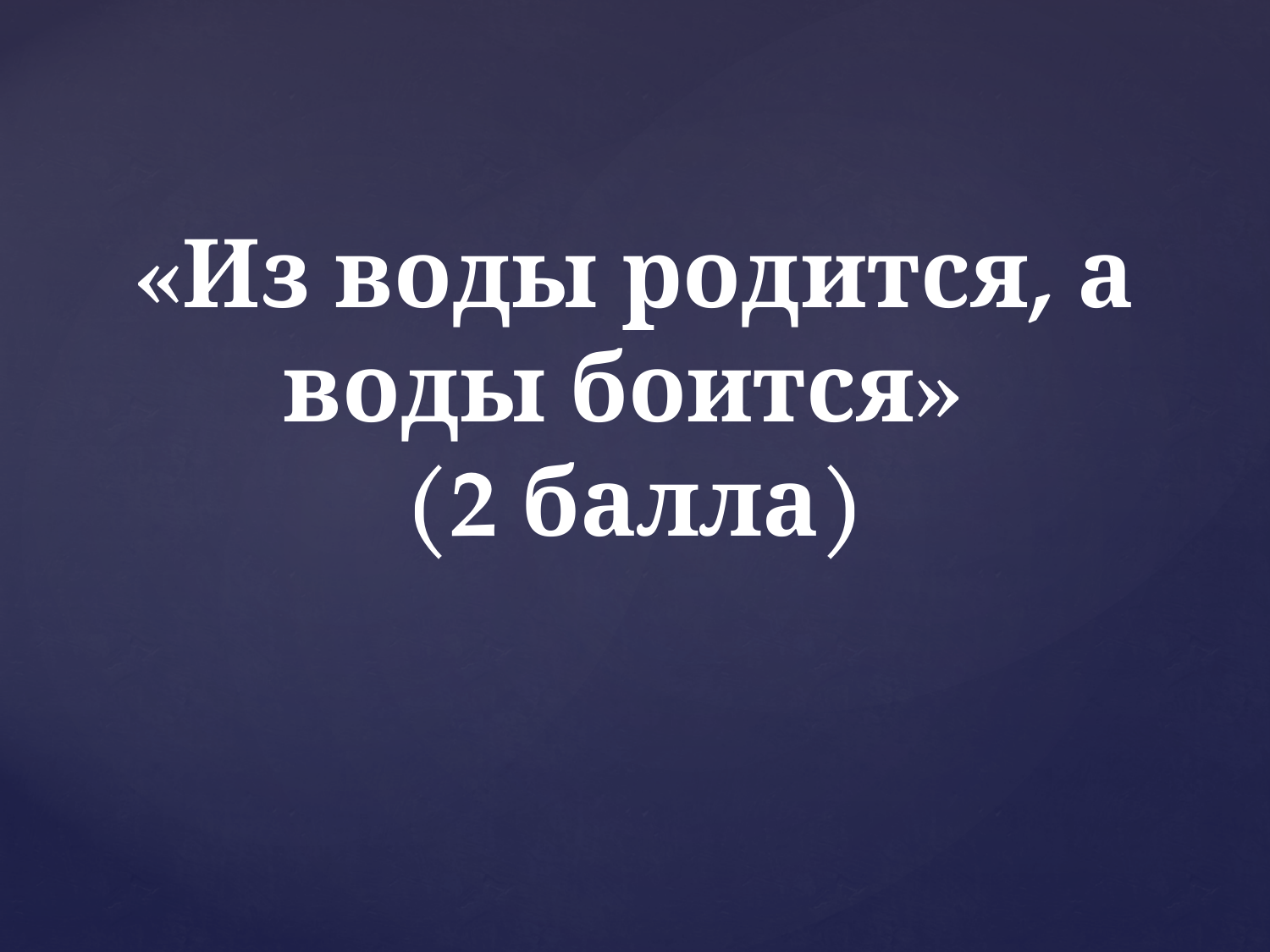

«Из воды родится, а воды боится»
(2 балла)